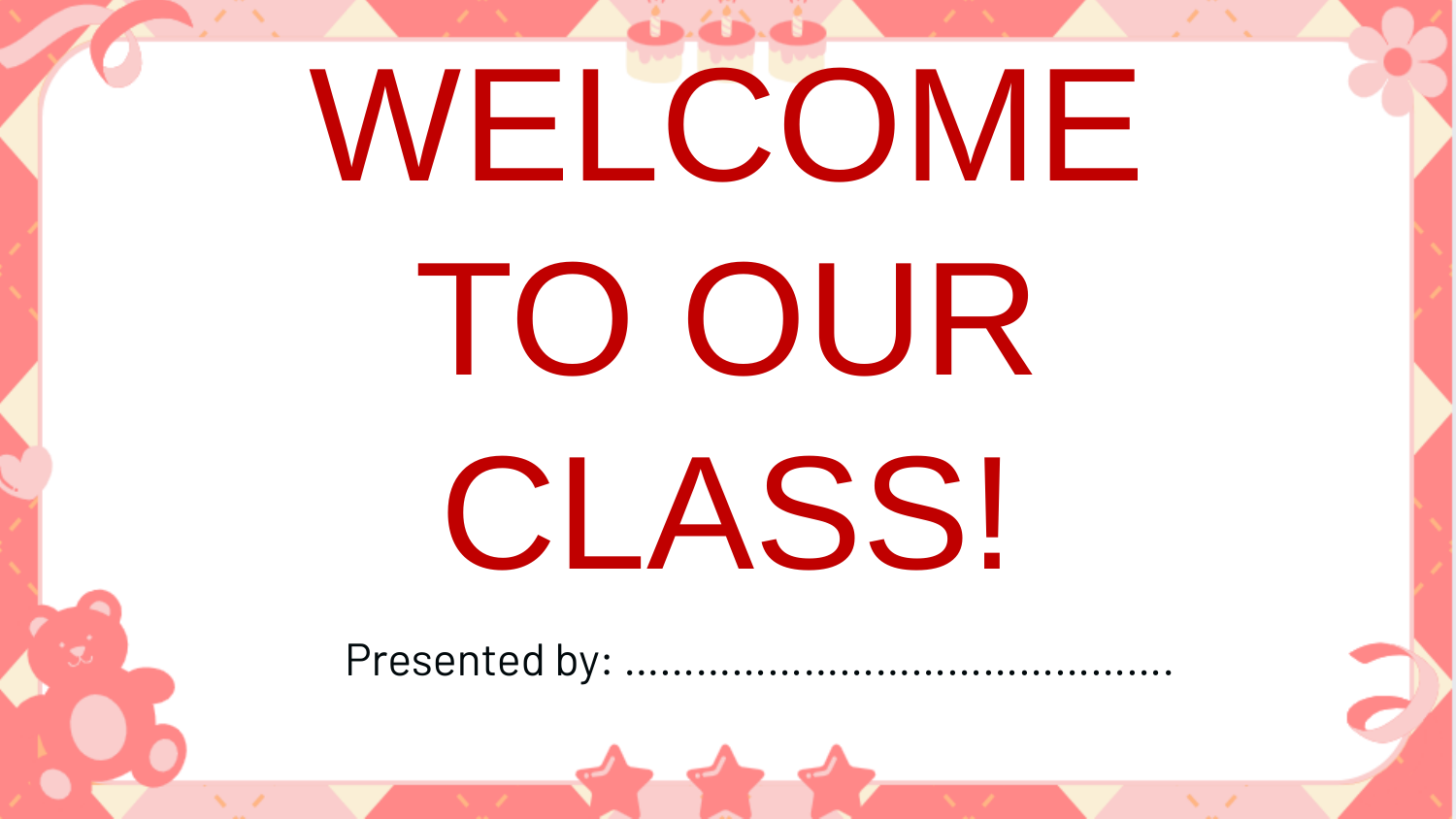

# WELCOME TO OUR CLASS!
Presented by: ……………………………………….